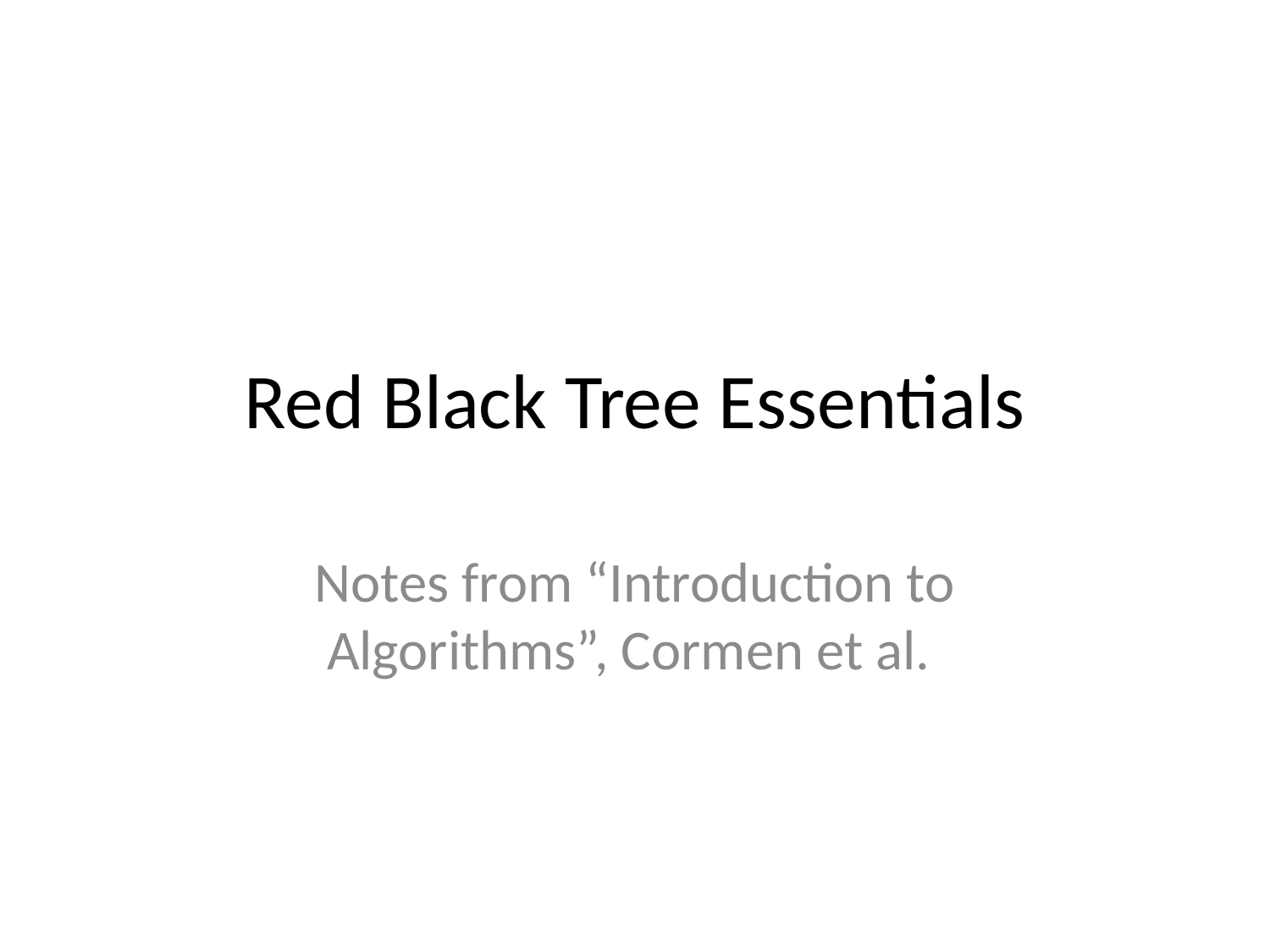

# Red Black Tree Essentials
Notes from “Introduction to Algorithms”, Cormen et al.